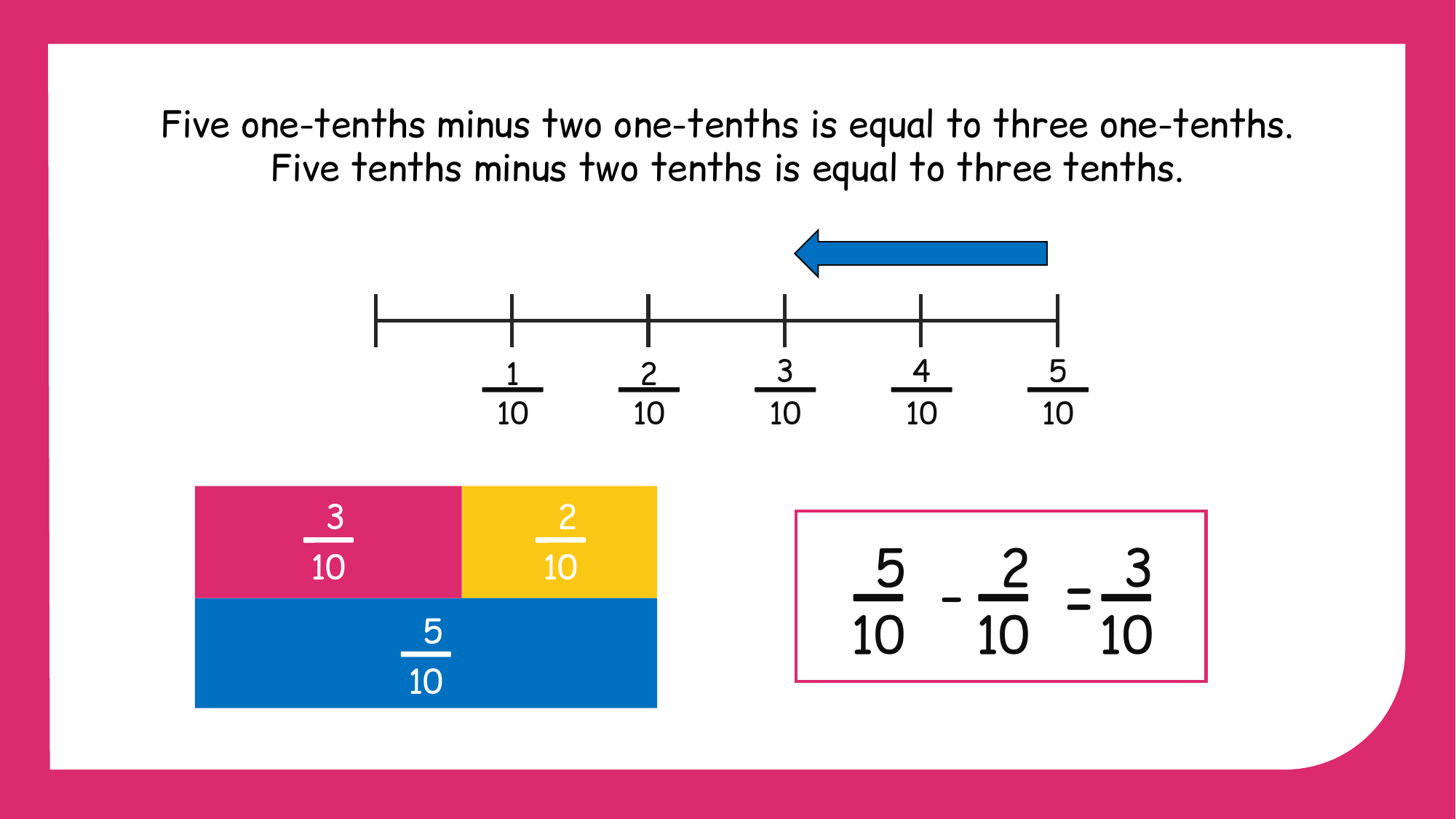

Five one-tenths minus two one-tenths is equal to three one-tenths.
Five tenths minus two tenths is equal to three tenths.

3
10

4
10

5
10

1
10

2
10

3

10
2

10

5
10

2
10

3
10

=

-

5

10